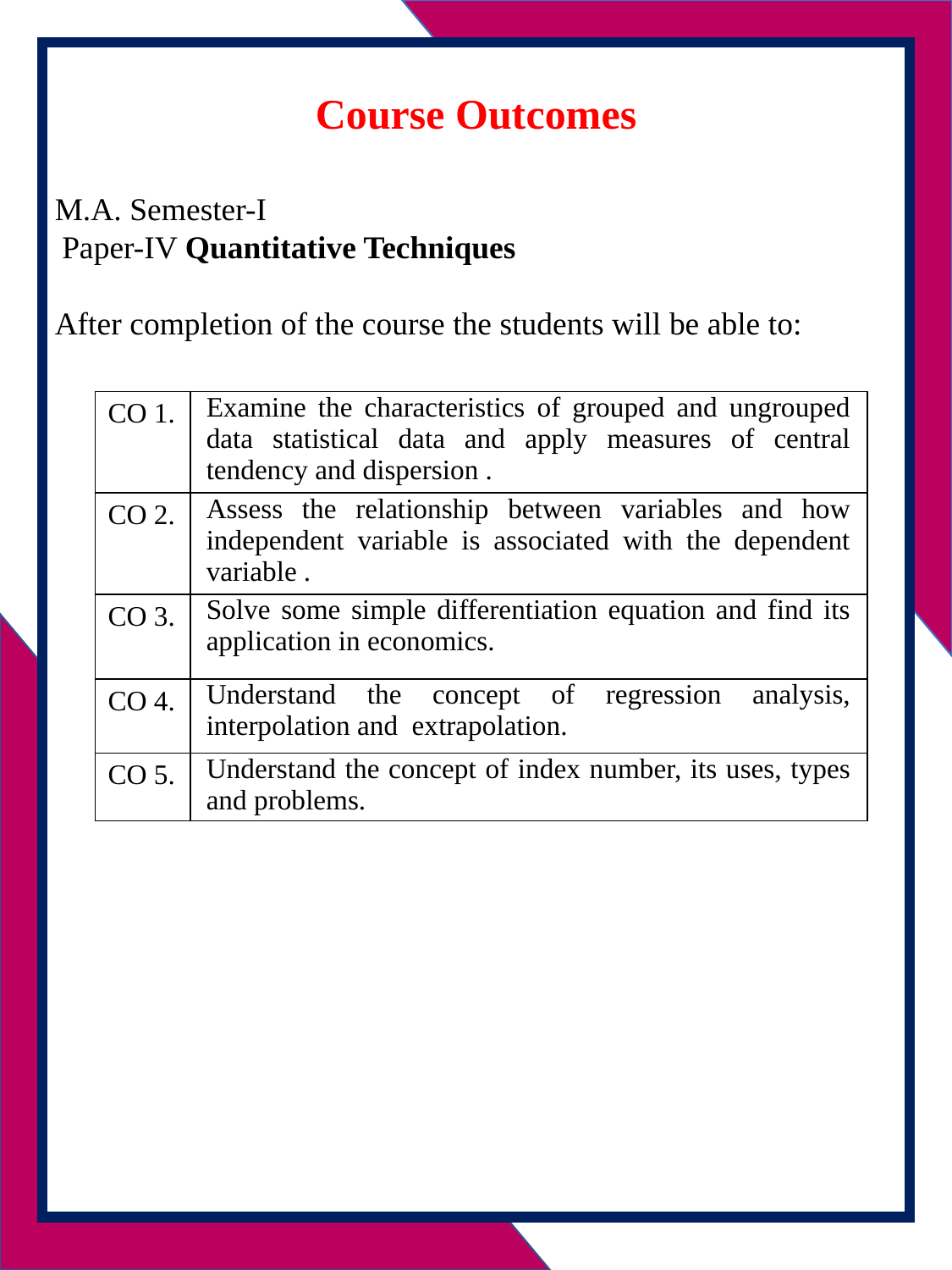

Course Outcomes

M.A. Semester-I
 Paper-IV Quantitative Techniques

After completion of the course the students will be able to:

| CO 1. | Examine the characteristics of grouped and ungrouped data statistical data and apply measures of central tendency and dispersion . |
| --- | --- |
| CO 2. | Assess the relationship between variables and how independent variable is associated with the dependent variable . |
| CO 3. | Solve some simple differentiation equation and find its application in economics. |
| CO 4. | Understand the concept of regression analysis, interpolation and extrapolation. |
| CO 5. | Understand the concept of index number, its uses, types and problems. |